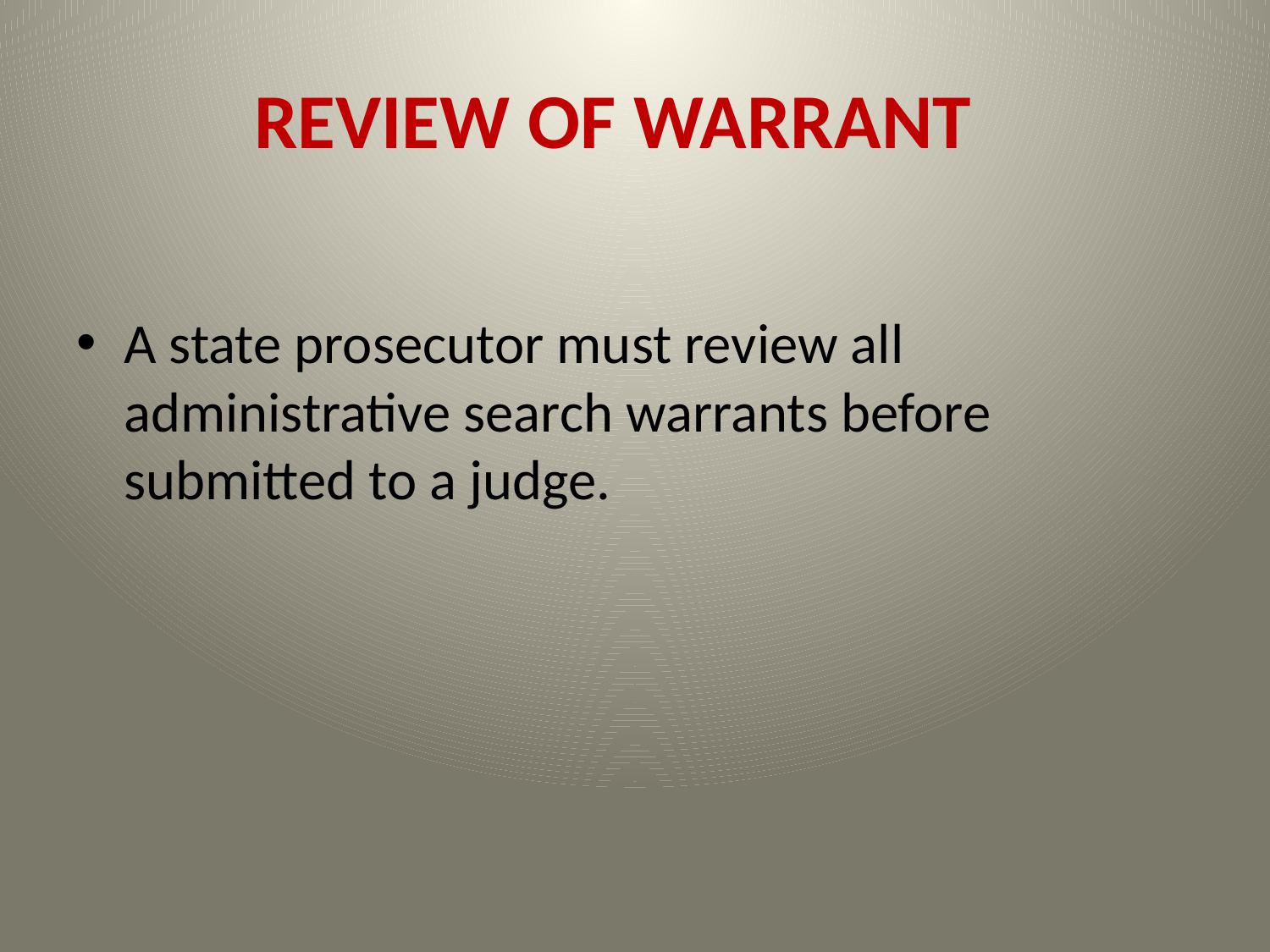

# REVIEW OF WARRANT

A state prosecutor must review all administrative search warrants before submitted to a judge.